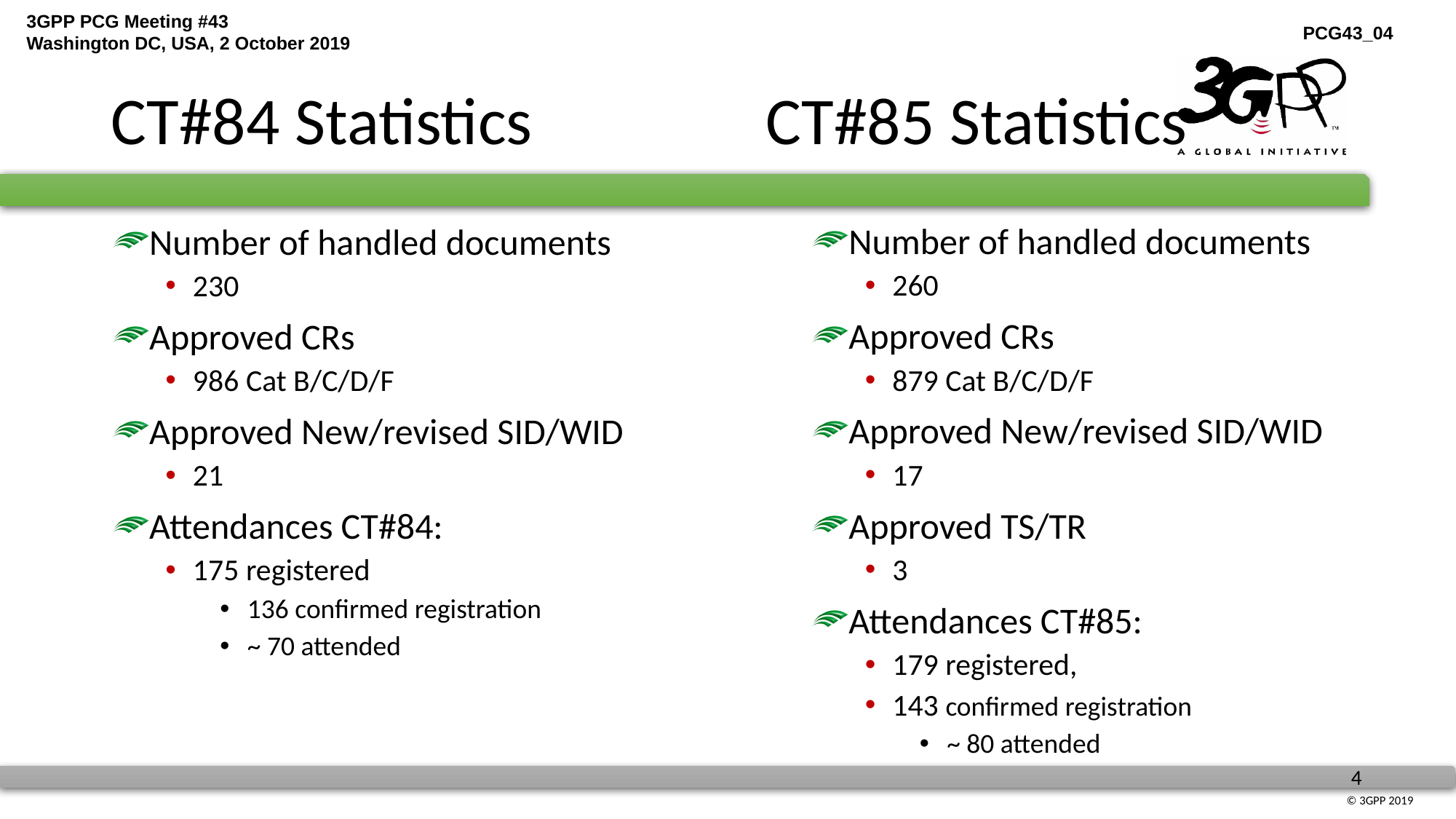

# CT#84 Statistics			CT#85 Statistics
Number of handled documents
260
Approved CRs
879 Cat B/C/D/F
Approved New/revised SID/WID
17
Approved TS/TR
3
Attendances CT#85:
179 registered,
143 confirmed registration
~ 80 attended
Number of handled documents
230
Approved CRs
986 Cat B/C/D/F
Approved New/revised SID/WID
21
Attendances CT#84:
175 registered
136 confirmed registration
~ 70 attended